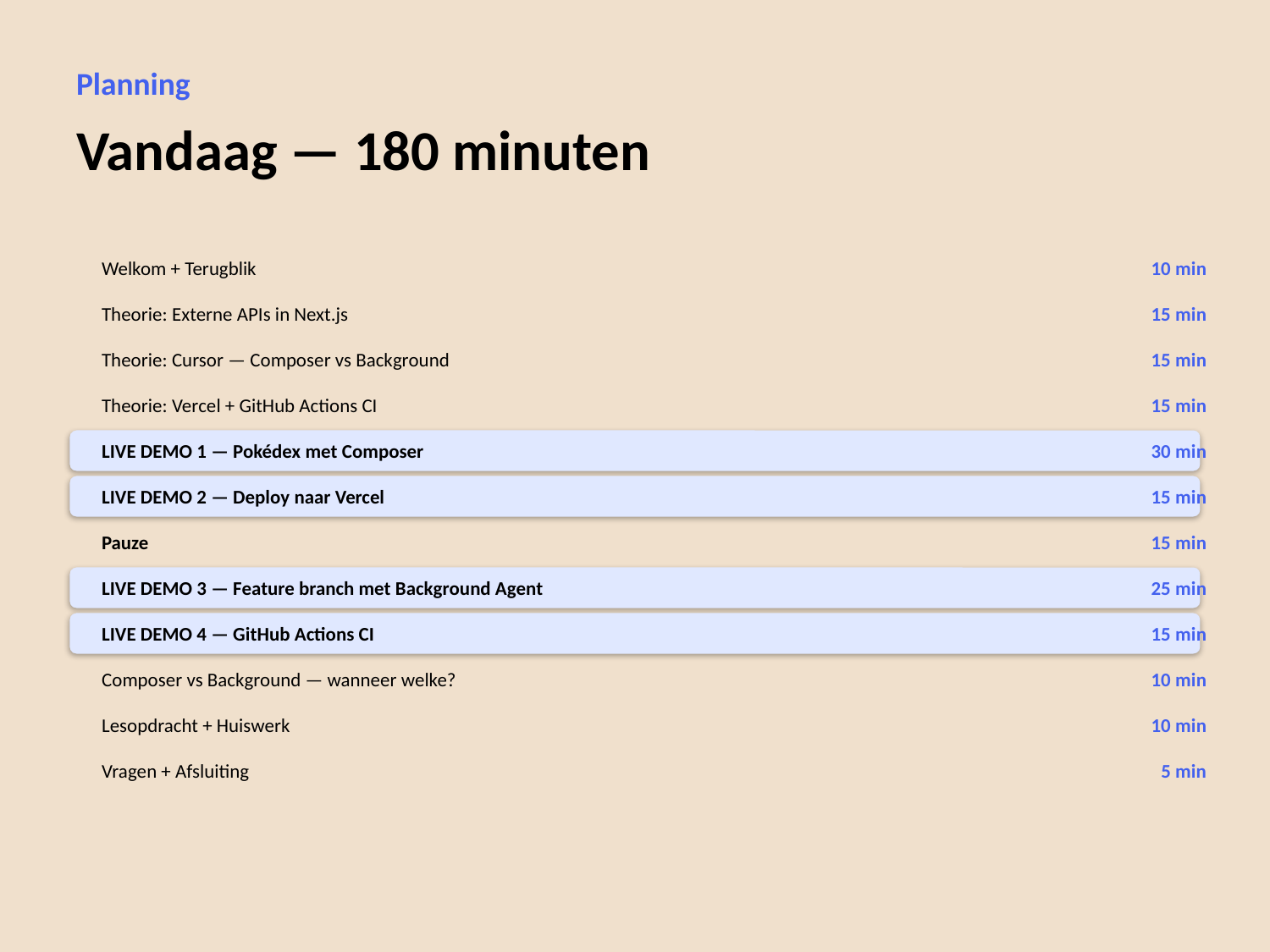

Planning
Vandaag — 180 minuten
Welkom + Terugblik
10 min
Theorie: Externe APIs in Next.js
15 min
Theorie: Cursor — Composer vs Background
15 min
Theorie: Vercel + GitHub Actions CI
15 min

LIVE DEMO 1 — Pokédex met Composer
30 min

LIVE DEMO 2 — Deploy naar Vercel
15 min
Pauze
15 min

LIVE DEMO 3 — Feature branch met Background Agent
25 min

LIVE DEMO 4 — GitHub Actions CI
15 min
Composer vs Background — wanneer welke?
10 min
Lesopdracht + Huiswerk
10 min
Vragen + Afsluiting
5 min